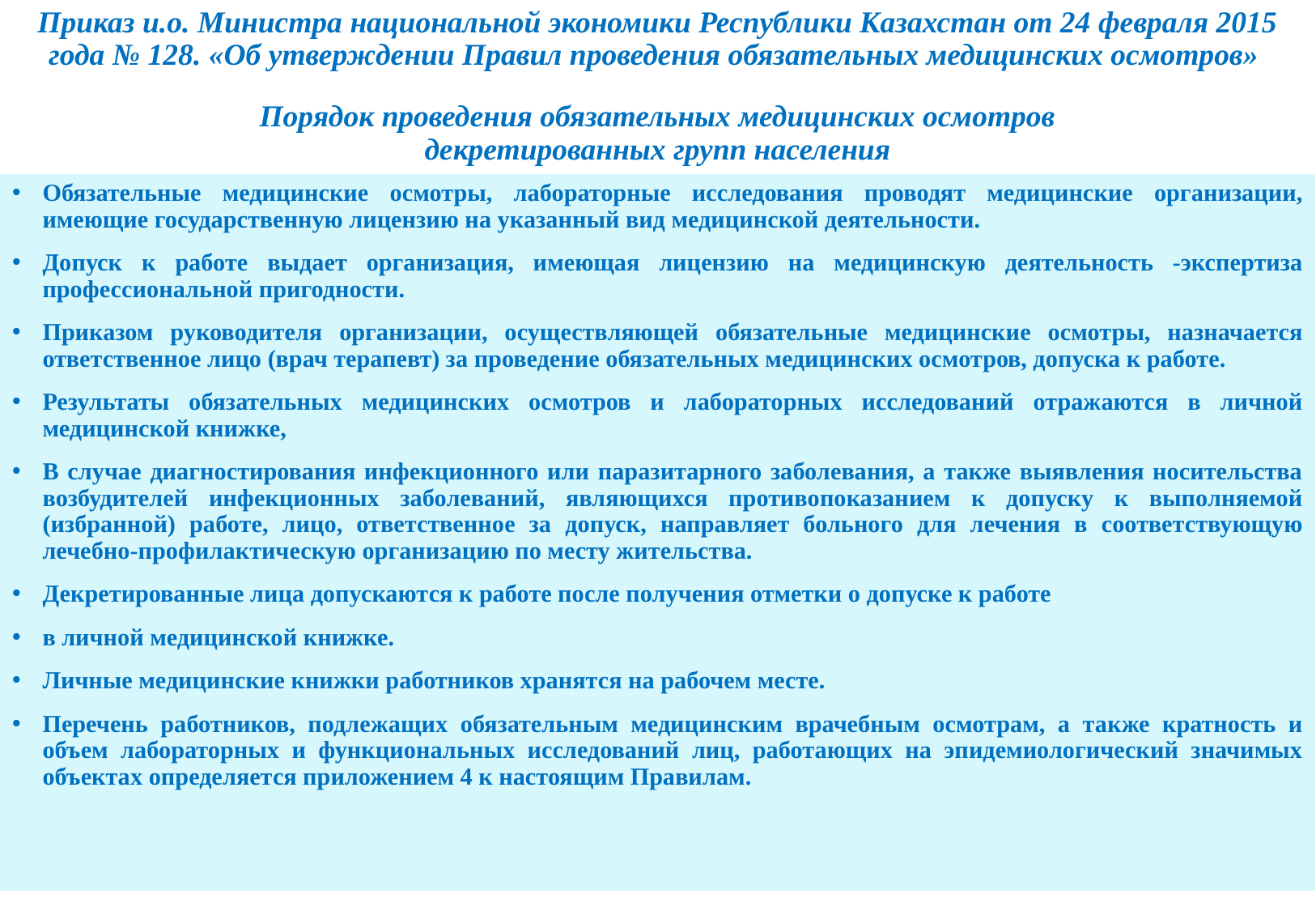

# Приказ и.о. Министра национальной экономики Республики Казахстан от 24 февраля 2015 года № 128. «Об утверждении Правил проведения обязательных медицинских осмотров» Порядок проведения обязательных медицинских осмотров декретированных групп населения
Обязательные медицинские осмотры, лабораторные исследования проводят медицинские организации, имеющие государственную лицензию на указанный вид медицинской деятельности.
Допуск к работе выдает организация, имеющая лицензию на медицинскую деятельность -экспертиза профессиональной пригодности.
Приказом руководителя организации, осуществляющей обязательные медицинские осмотры, назначается ответственное лицо (врач терапевт) за проведение обязательных медицинских осмотров, допуска к работе.
Результаты обязательных медицинских осмотров и лабораторных исследований отражаются в личной медицинской книжке,
В случае диагностирования инфекционного или паразитарного заболевания, а также выявления носительства возбудителей инфекционных заболеваний, являющихся противопоказанием к допуску к выполняемой (избранной) работе, лицо, ответственное за допуск, направляет больного для лечения в соответствующую лечебно-профилактическую организацию по месту жительства.
Декретированные лица допускаются к работе после получения отметки о допуске к работе
в личной медицинской книжке.
Личные медицинские книжки работников хранятся на рабочем месте.
Перечень работников, подлежащих обязательным медицинским врачебным осмотрам, а также кратность и объем лабораторных и функциональных исследований лиц, работающих на эпидемиологический значимых объектах определяется приложением 4 к настоящим Правилам.
20